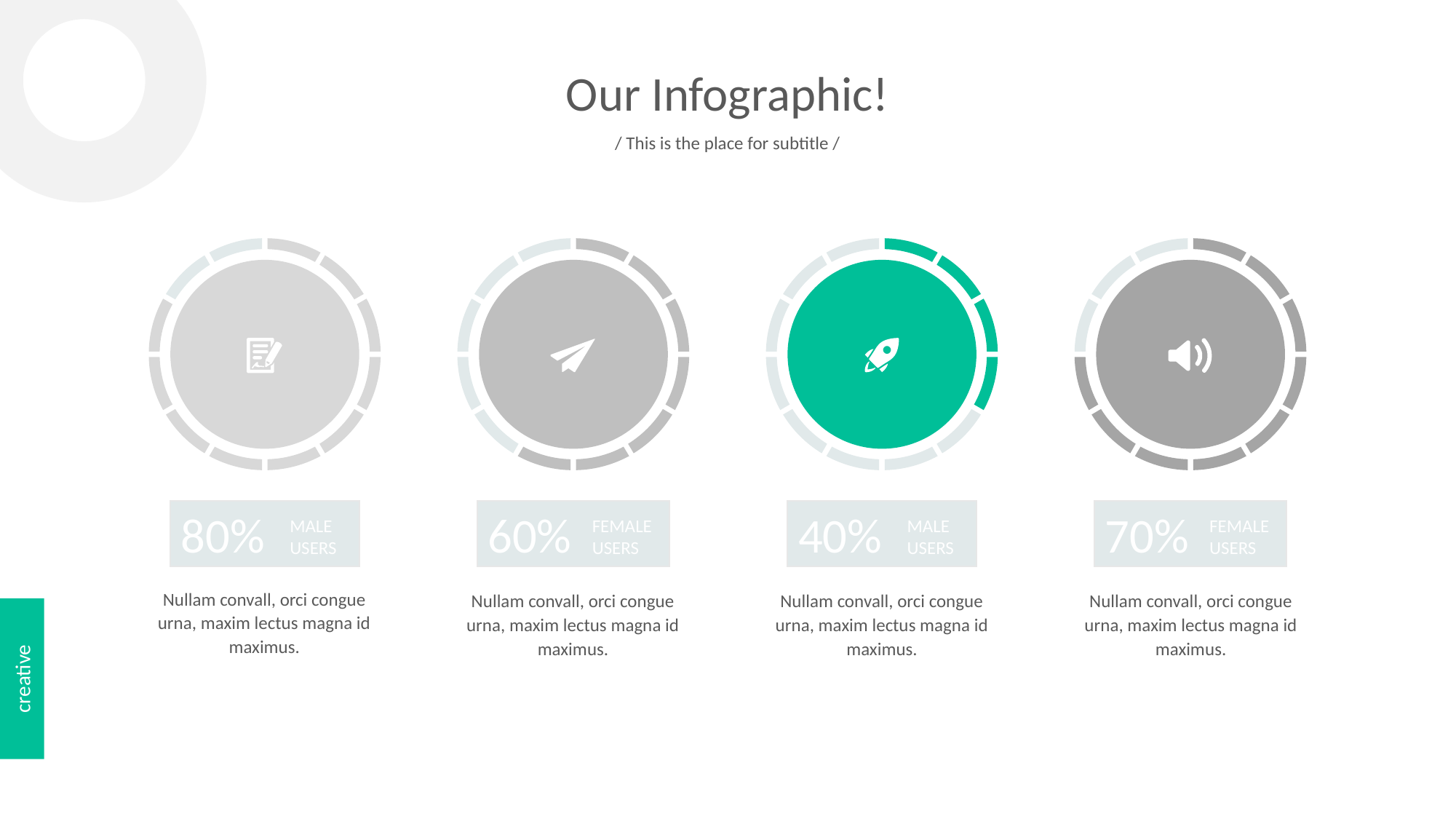

Our Infographic!
/ This is the place for subtitle /

80%
60%
40%
70%
MALE
USERS
FEMALE
USERS
MALE
USERS
FEMALE
USERS
Nullam convall, orci congue urna, maxim lectus magna id maximus.
Nullam convall, orci congue urna, maxim lectus magna id maximus.
Nullam convall, orci congue urna, maxim lectus magna id maximus.
Nullam convall, orci congue urna, maxim lectus magna id maximus.

creative